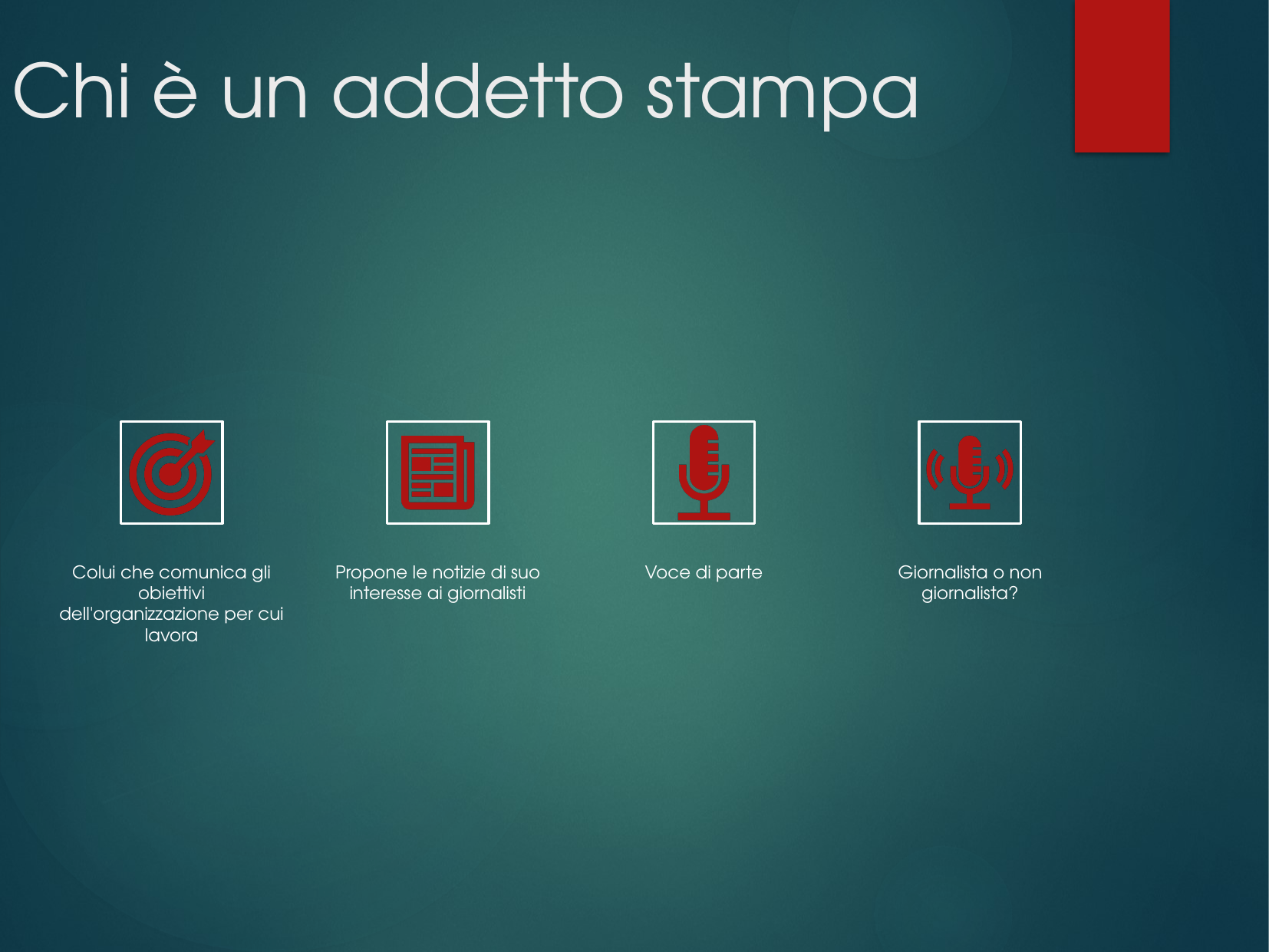

Chi è un addetto stampa
Colui che comunica gli obiettivi dell'organizzazione per cui lavora
Propone le notizie di suo interesse ai giornalisti
Voce di parte
Giornalista o non giornalista?